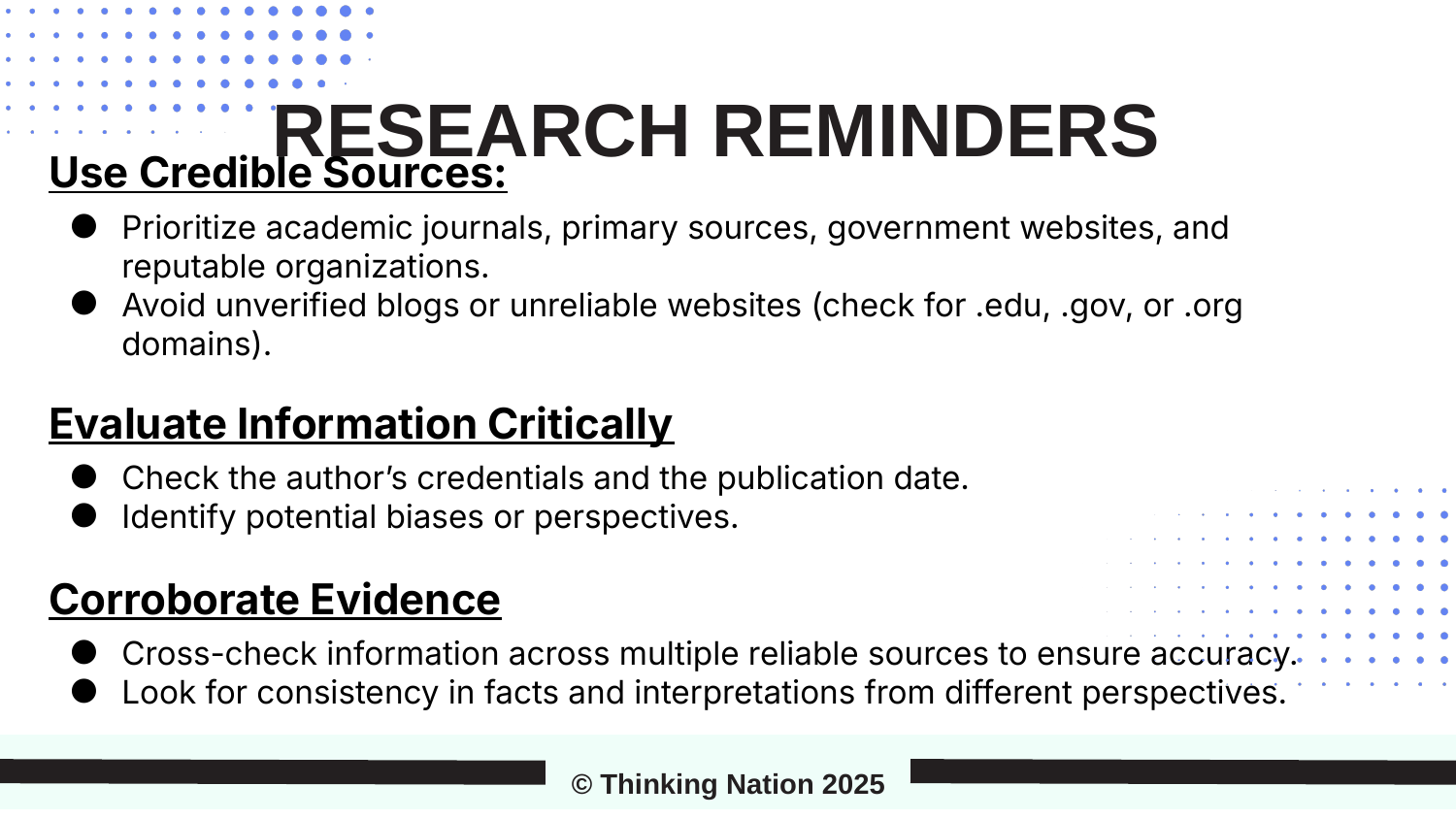

RESEARCH REMINDERS
Use Credible Sources:
Prioritize academic journals, primary sources, government websites, and reputable organizations.
Avoid unverified blogs or unreliable websites (check for .edu, .gov, or .org domains).

Evaluate Information Critically
Check the author’s credentials and the publication date.
Identify potential biases or perspectives.

Corroborate Evidence
Cross-check information across multiple reliable sources to ensure accuracy.
Look for consistency in facts and interpretations from different perspectives.

© Thinking Nation 2025